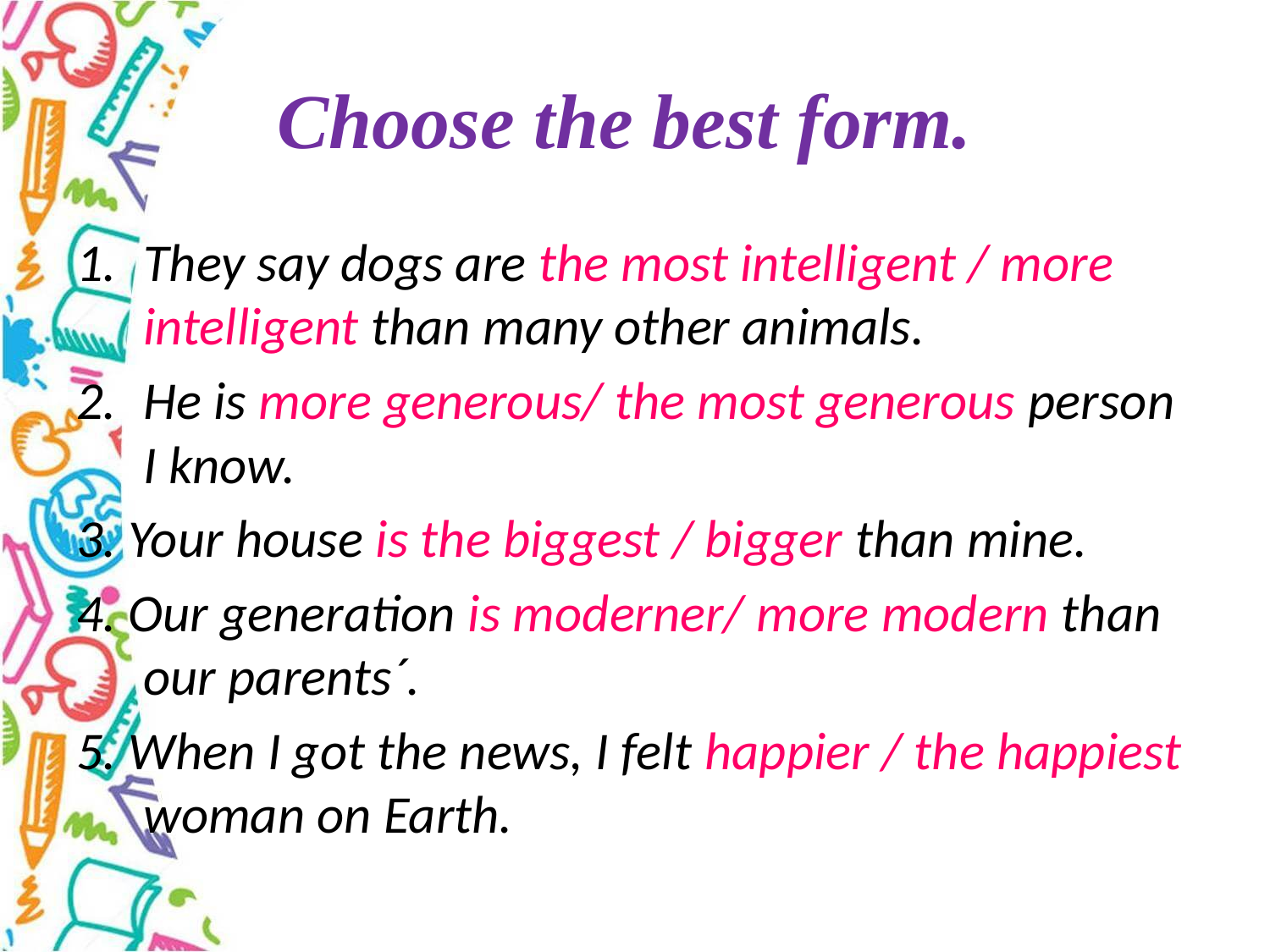

# Choose the best form.
They say dogs are the most intelligent / more intelligent than many other animals.
He is more generous/ the most generous person I know.
3. Your house is the biggest / bigger than mine.
4. Our generation is moderner/ more modern than our parents´.
5. When I got the news, I felt happier / the happiest woman on Earth.